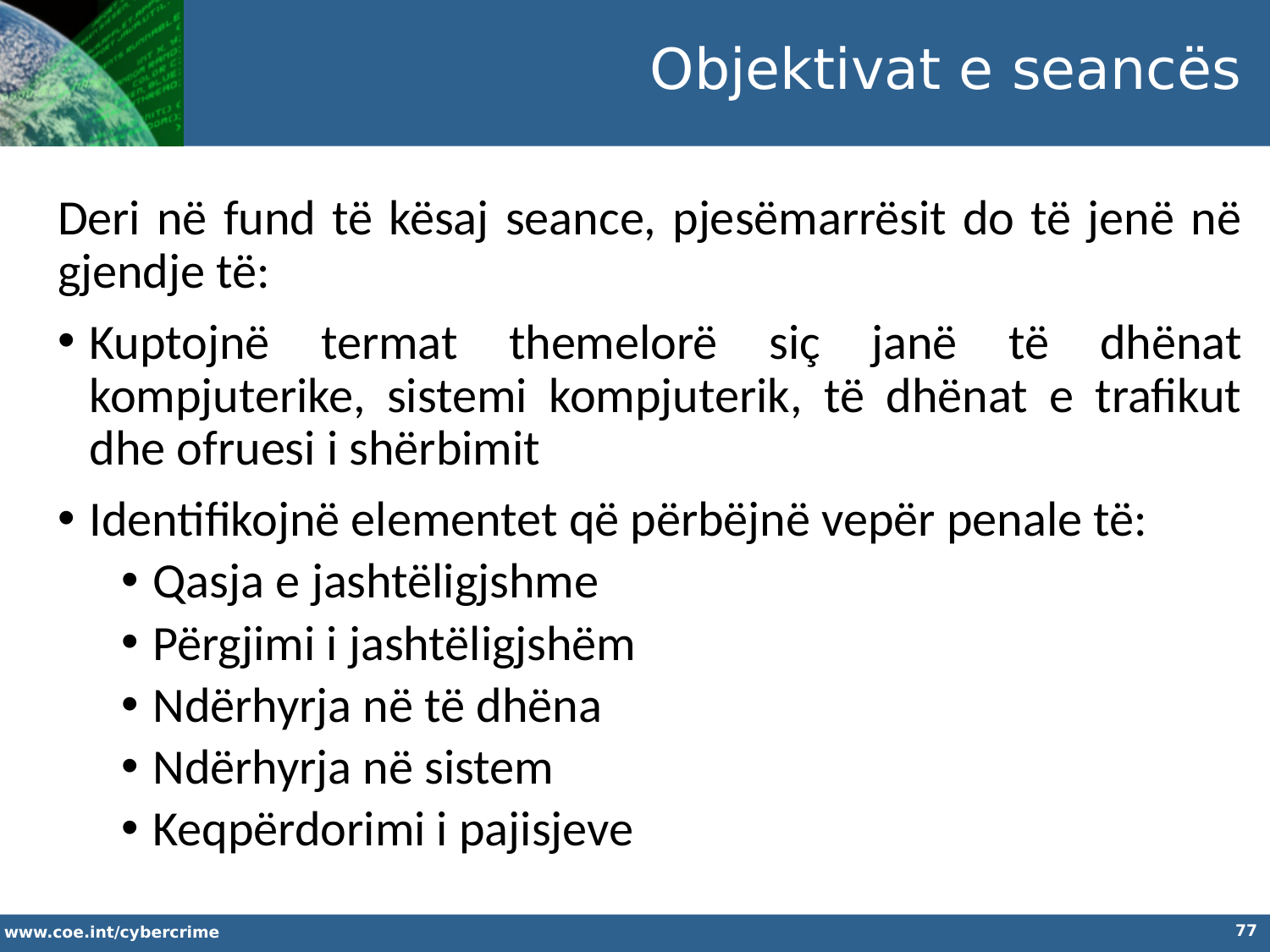

Objektivat e seancës
Deri në fund të kësaj seance, pjesëmarrësit do të jenë në gjendje të:
Kuptojnë termat themelorë siç janë të dhënat kompjuterike, sistemi kompjuterik, të dhënat e trafikut dhe ofruesi i shërbimit
Identifikojnë elementet që përbëjnë vepër penale të:
Qasja e jashtëligjshme
Përgjimi i jashtëligjshëm
Ndërhyrja në të dhëna
Ndërhyrja në sistem
Keqpërdorimi i pajisjeve